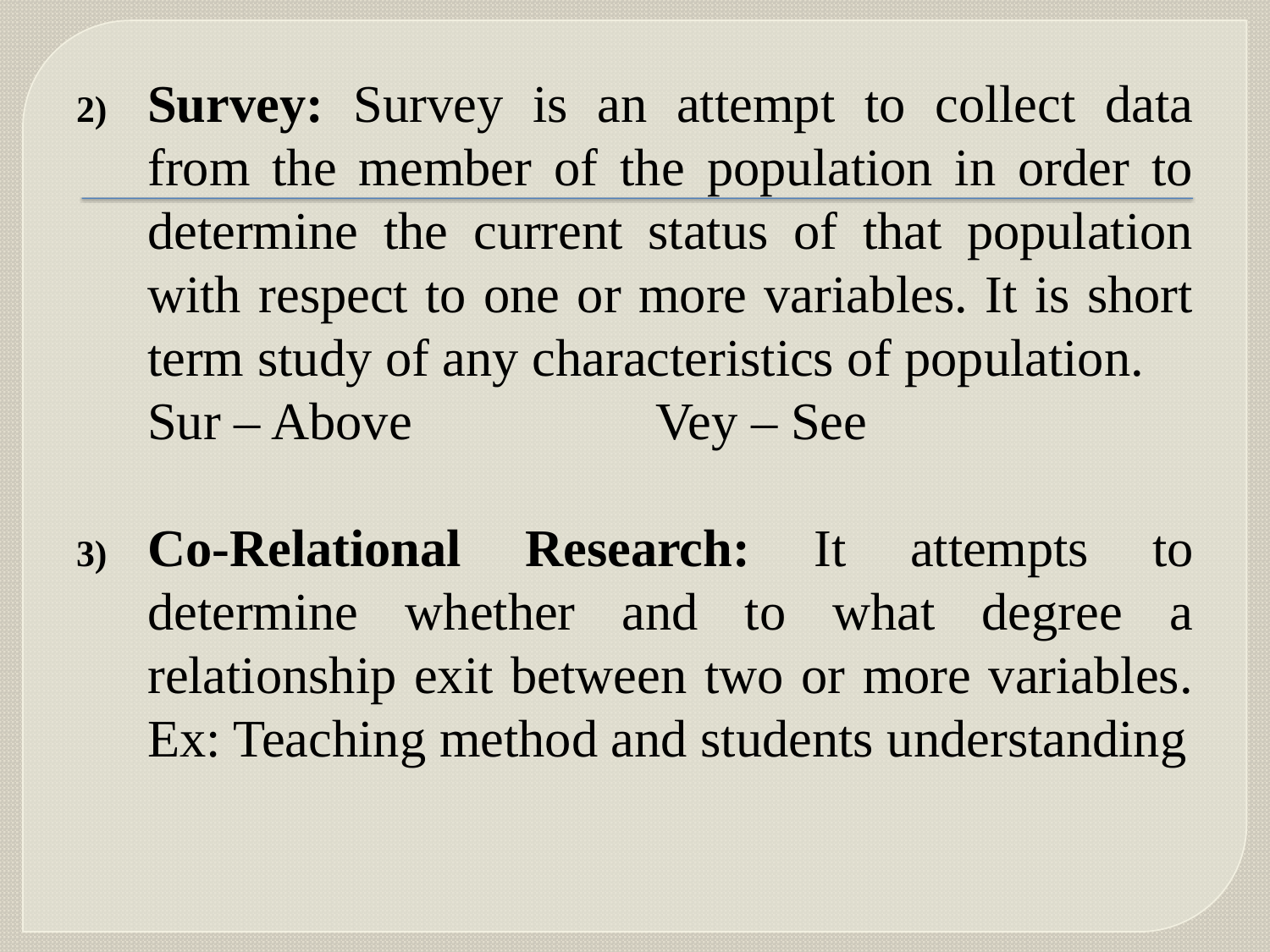

Survey: Survey is an attempt to collect data from the member of the population in order to determine the current status of that population with respect to one or more variables. It is short term study of any characteristics of population.
	Sur – Above		Vey – See

Co-Relational Research: It attempts to determine whether and to what degree a relationship exit between two or more variables. Ex: Teaching method and students understanding